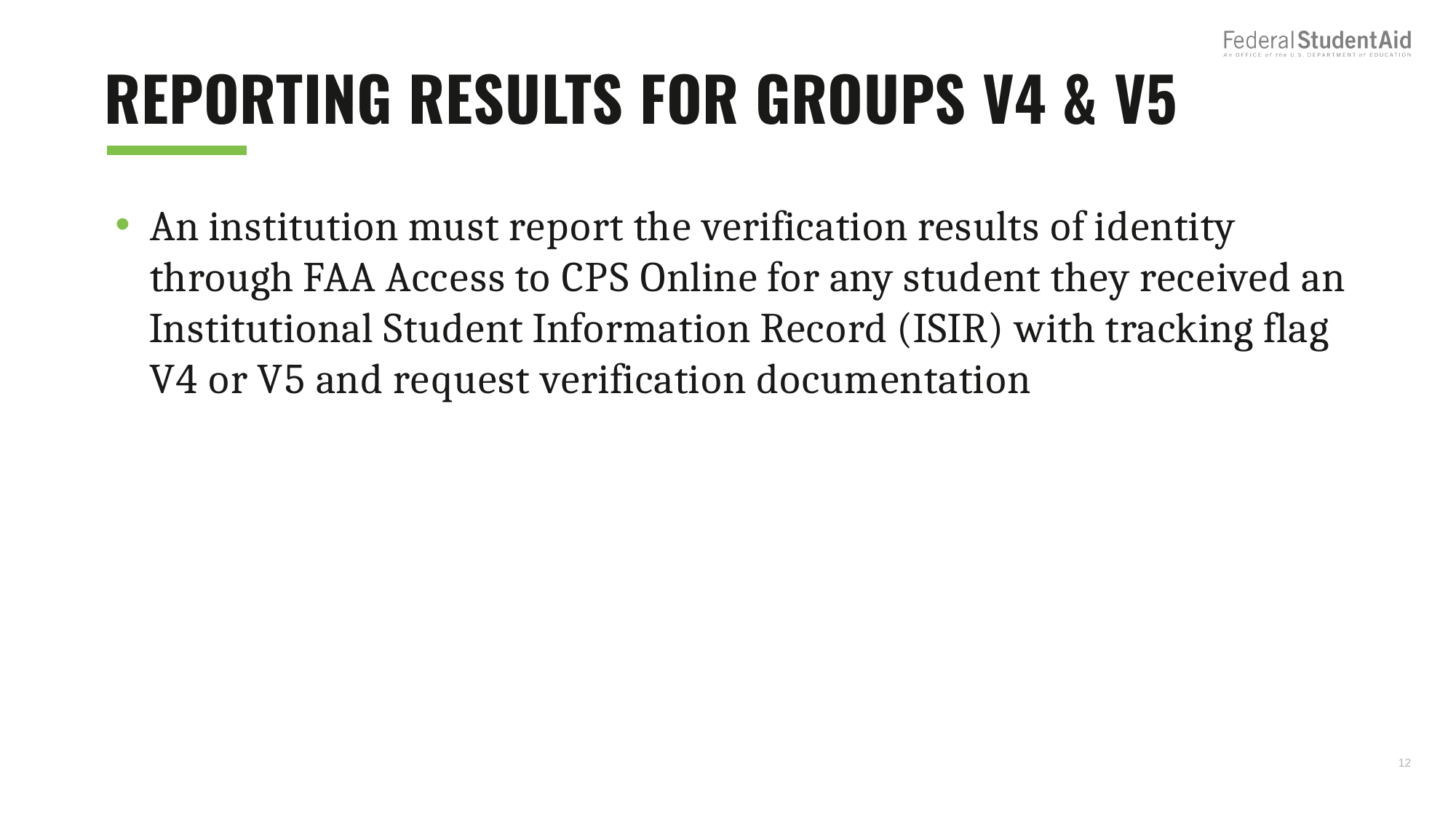

# Reporting Results for Groups V4 & V5
An institution must report the verification results of identity through FAA Access to CPS Online for any student they received an Institutional Student Information Record (ISIR) with tracking flag V4 or V5 and request verification documentation
12